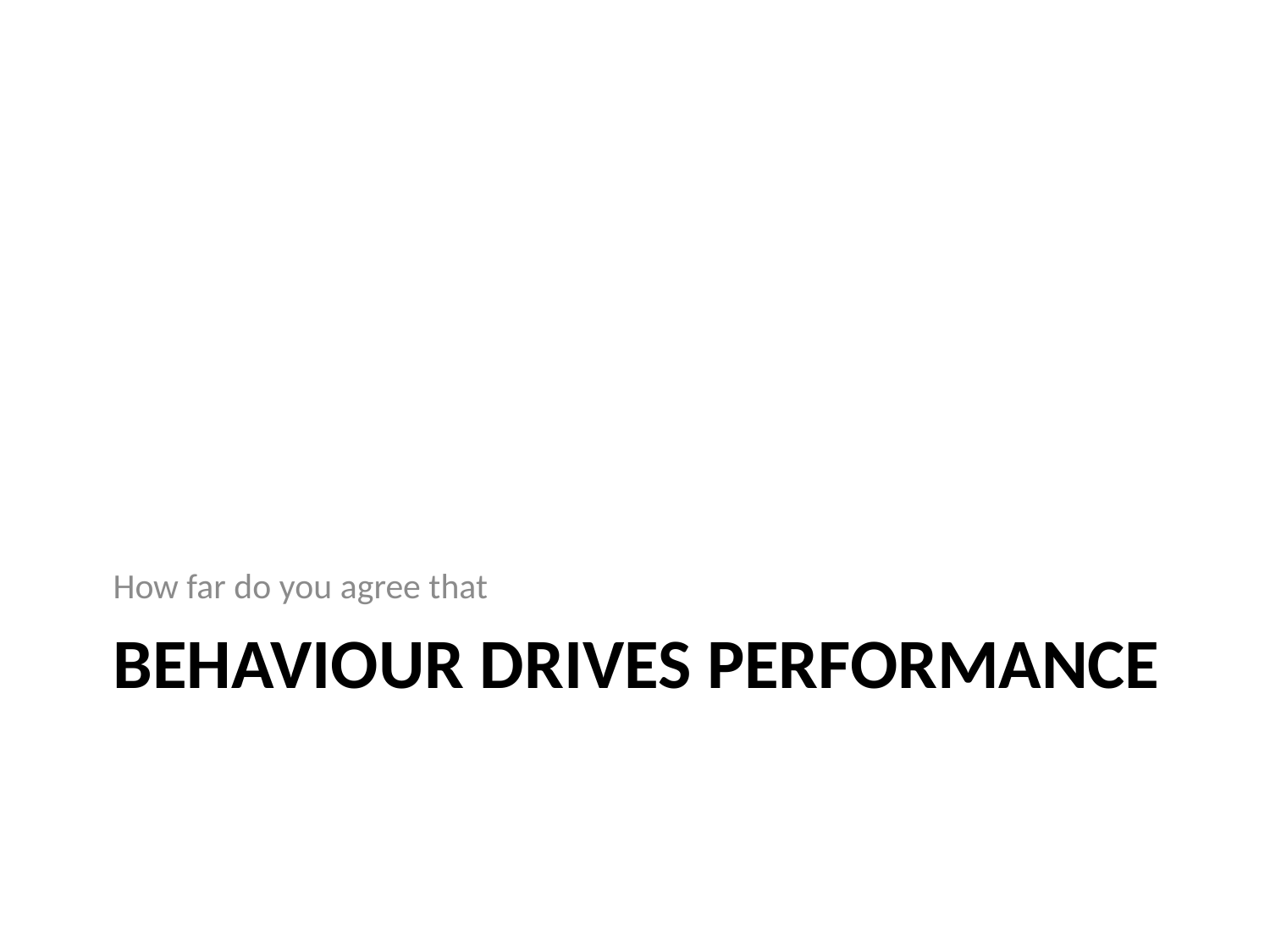

How far do you agree that
# Behaviour drives performance